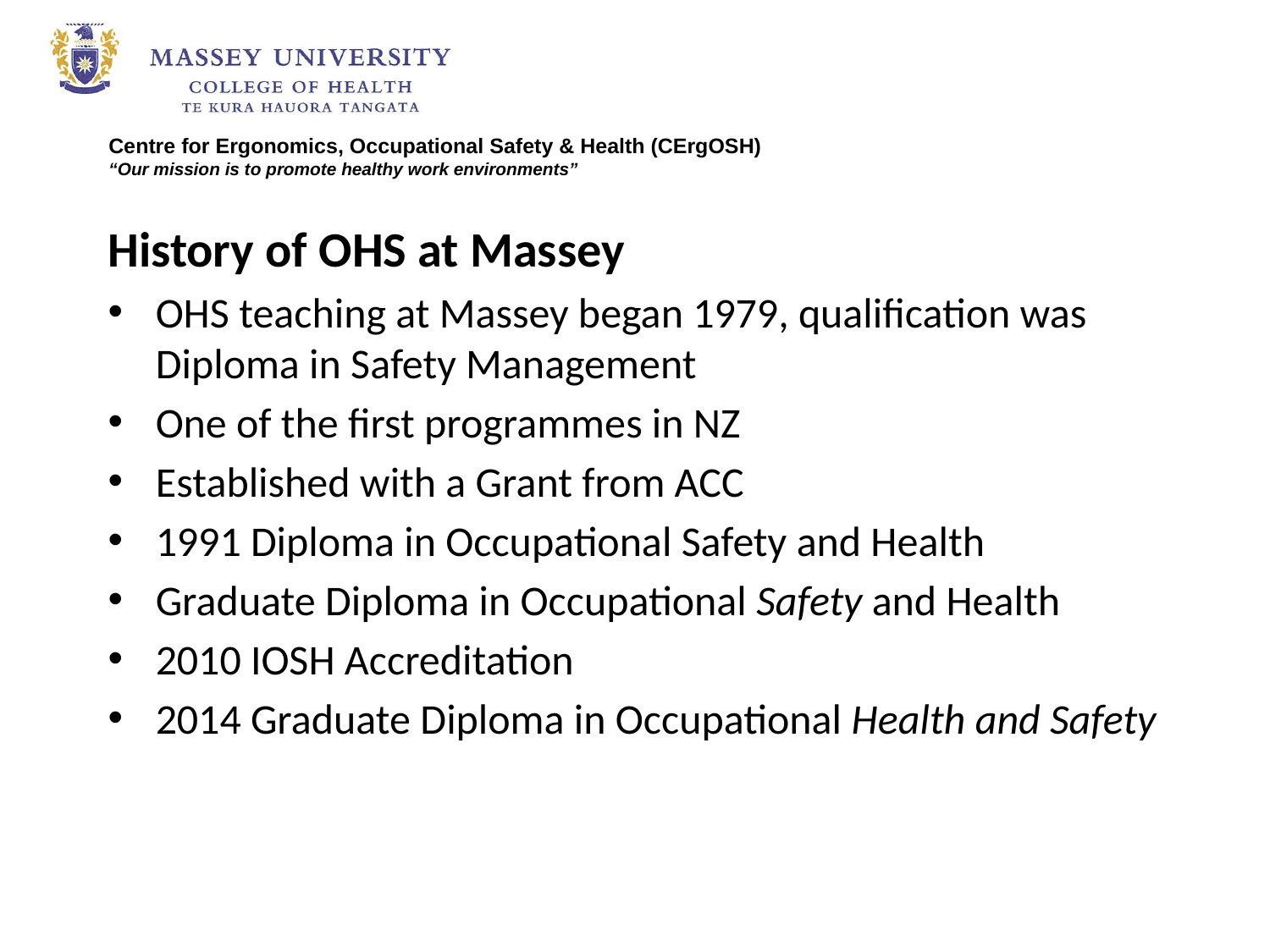

#
History of OHS at Massey
OHS teaching at Massey began 1979, qualification was Diploma in Safety Management
One of the first programmes in NZ
Established with a Grant from ACC
1991 Diploma in Occupational Safety and Health
Graduate Diploma in Occupational Safety and Health
2010 IOSH Accreditation
2014 Graduate Diploma in Occupational Health and Safety